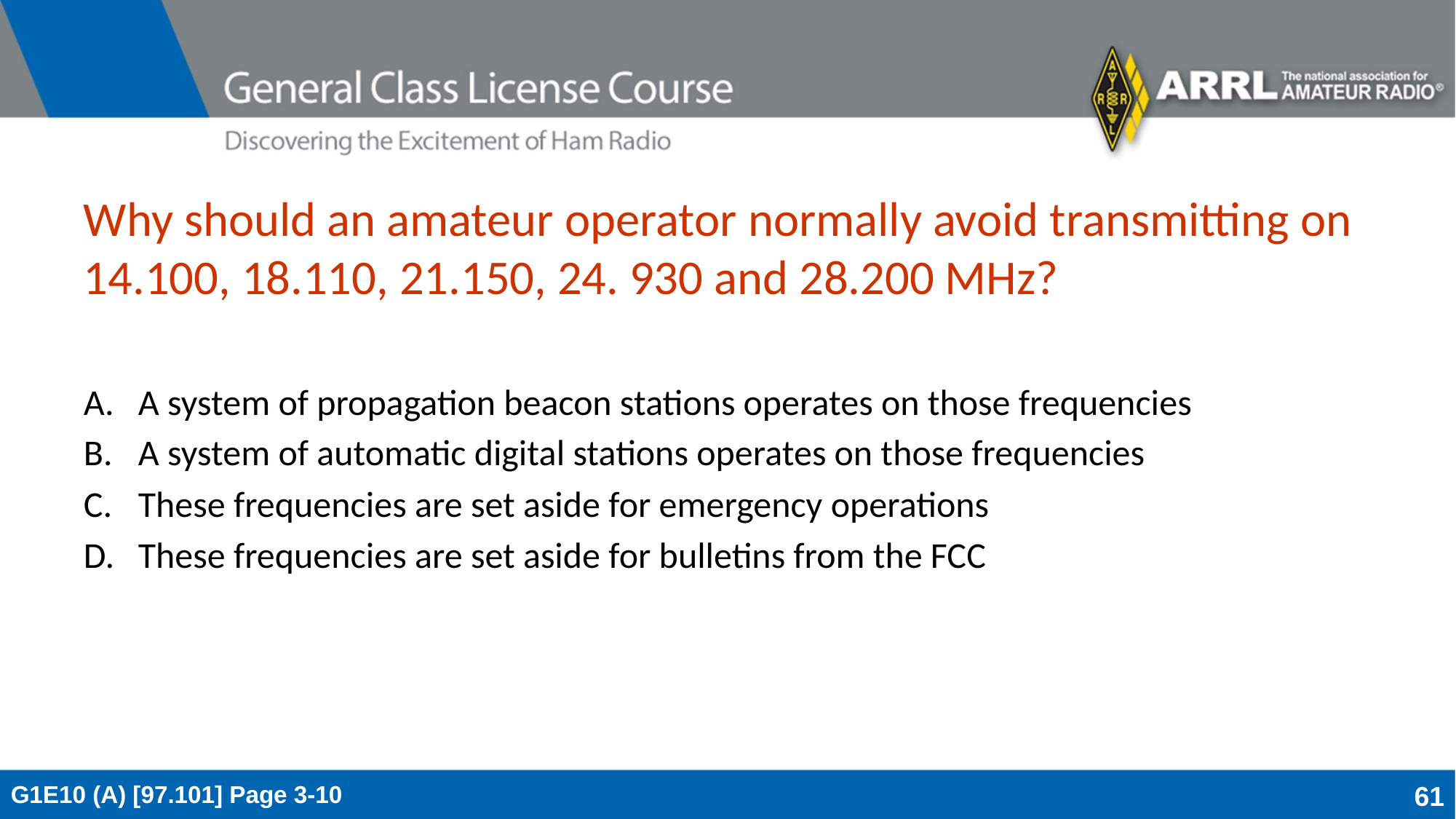

# Why should an amateur operator normally avoid transmitting on 14.100, 18.110, 21.150, 24. 930 and 28.200 MHz?
A system of propagation beacon stations operates on those frequencies
A system of automatic digital stations operates on those frequencies
These frequencies are set aside for emergency operations
These frequencies are set aside for bulletins from the FCC
G1E10 (A) [97.101] Page 3-10
61